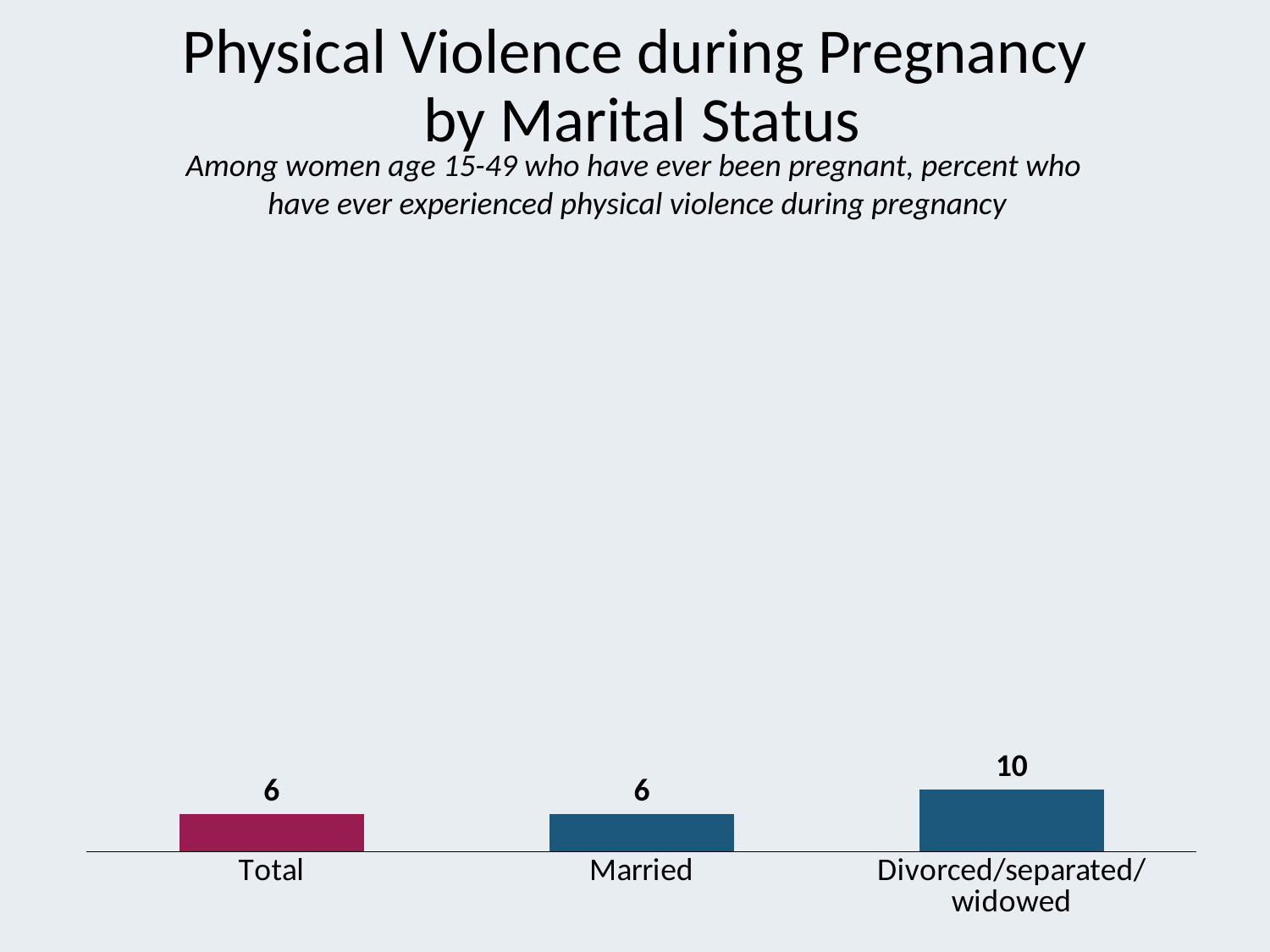

# Physical Violence during Pregnancy by Marital Status
Among women age 15-49 who have ever been pregnant, percent who
have ever experienced physical violence during pregnancy

### Chart

| Category | Series 1 |
|---|---|
| Total | 6.0 |
| Married | 6.0 |
| Divorced/separated/ widowed | 10.0 |